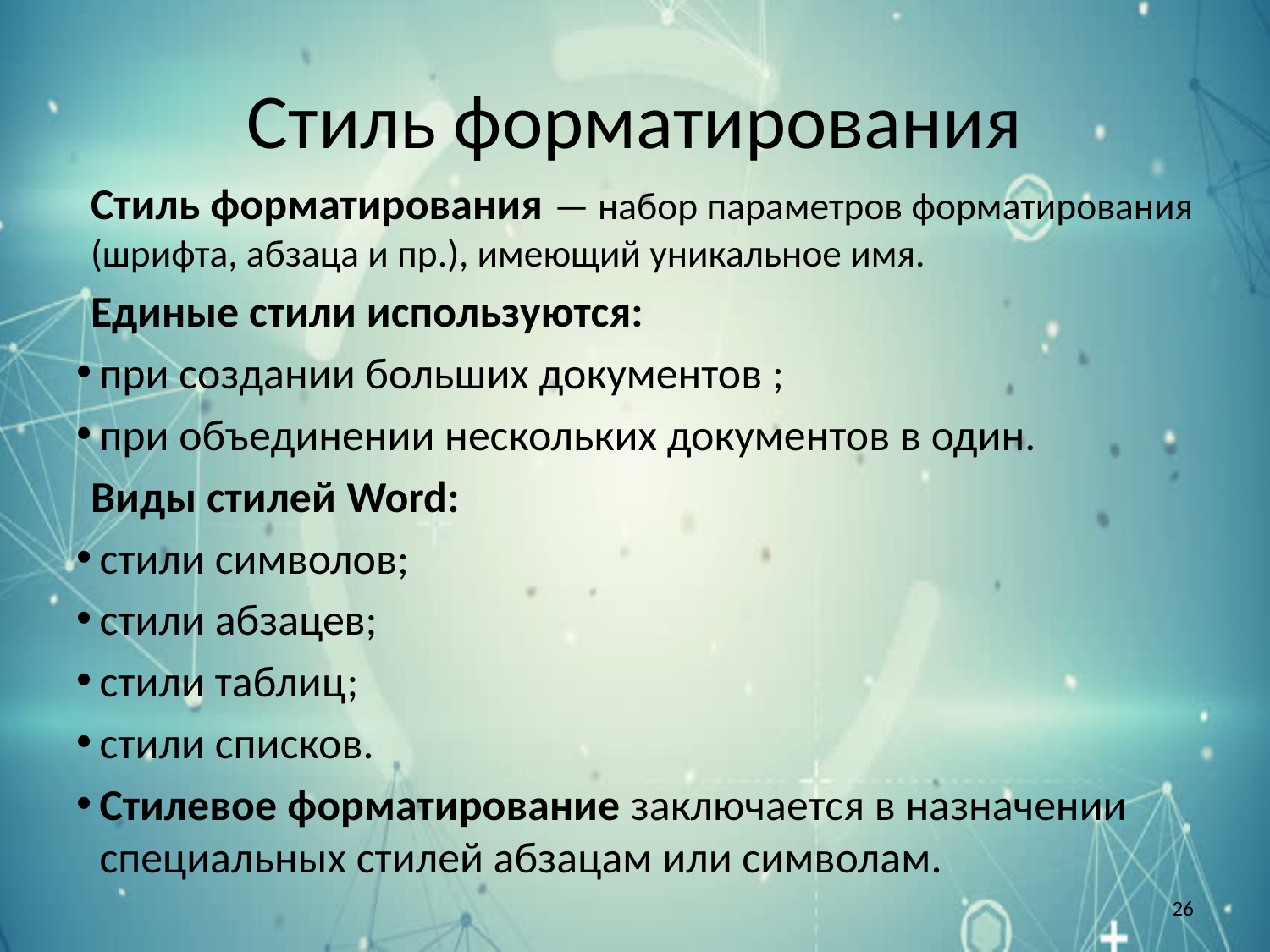

# Стиль форматирования
Стиль форматирования — набор параметров форматирования (шрифта, абзаца и пр.), имеющий уникальное имя.
Единые стили используются:
при создании больших документов ;
при объединении нескольких документов в один.
Виды стилей Word:
стили символов;
стили абзацев;
стили таблиц;
стили списков.
Стилевое форматирование заключается в назначении специальных стилей абзацам или символам.

26